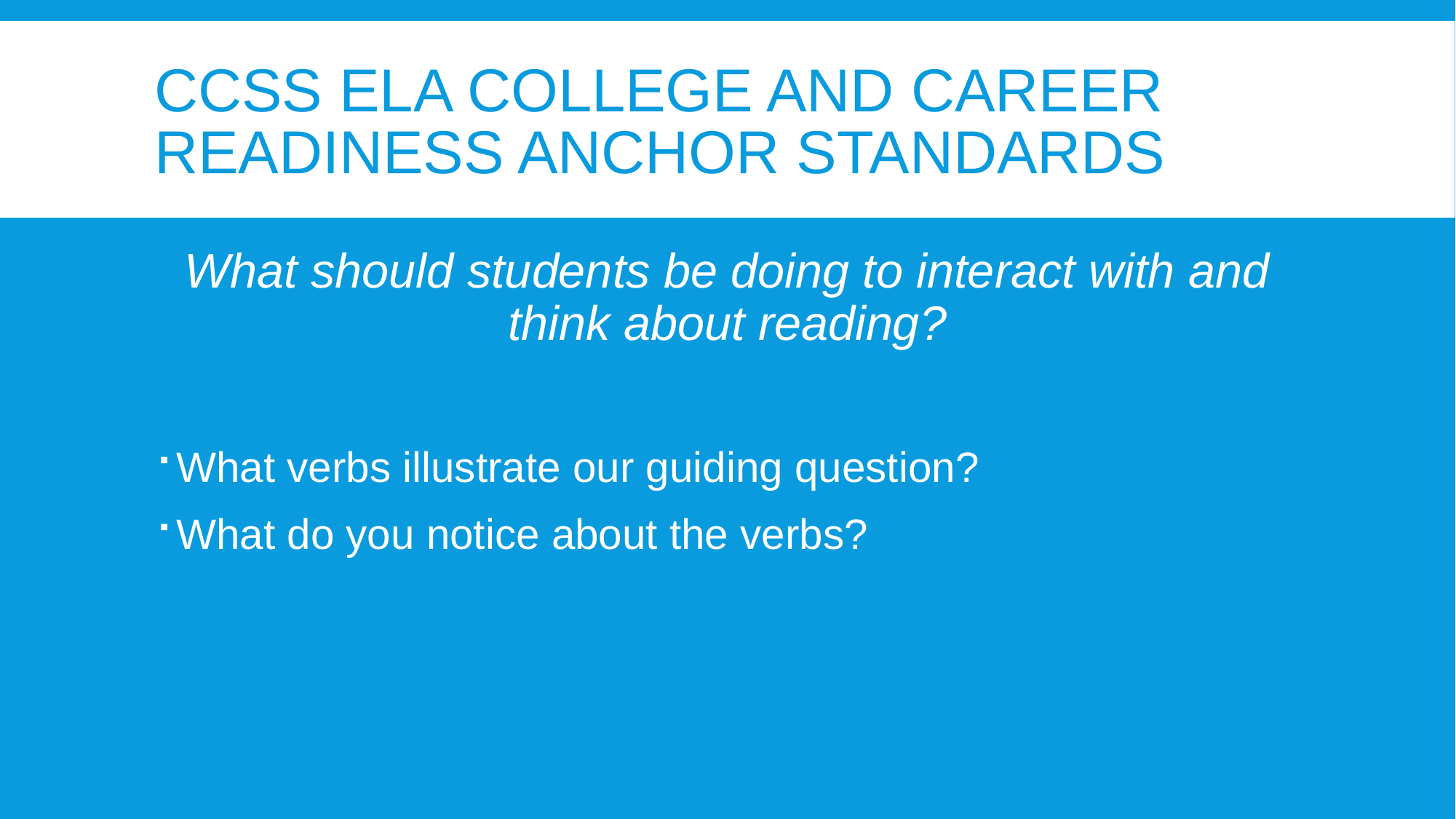

# CCSS ELA College and career readiness anchor standards
What should students be doing to interact with and think about reading?

What verbs illustrate our guiding question?
What do you notice about the verbs?